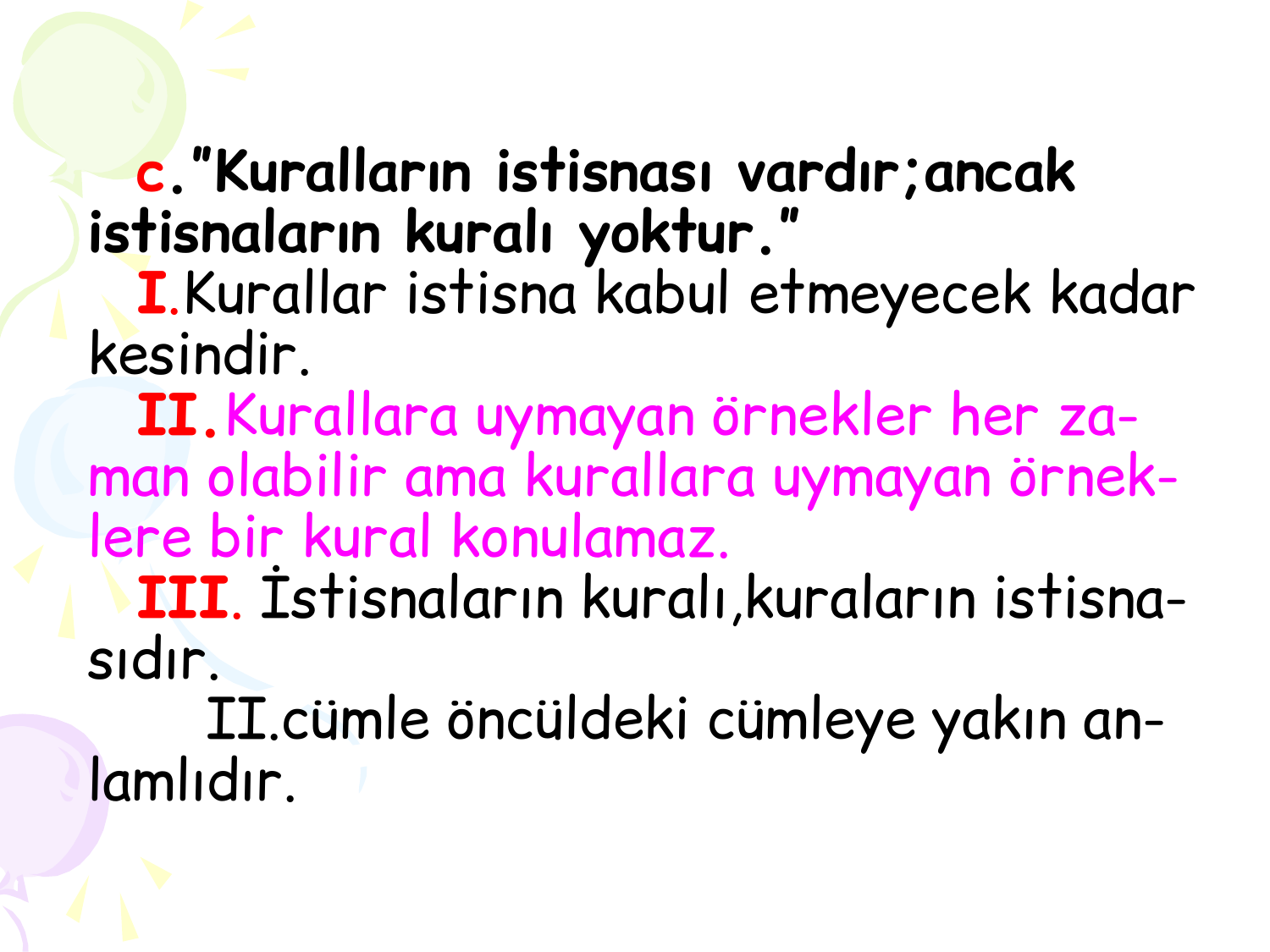

# c.”Kuralların istisnası vardır;ancak istisnaların kuralı yoktur.” I.Kurallar istisna kabul etmeyecek kadar kesindir. II.Kurallara uymayan örnekler her za- man olabilir ama kurallara uymayan örnek- lere bir kural konulamaz. III. İstisnaların kuralı,kuraların istisna- sıdır. II.cümle öncüldeki cümleye yakın an- lamlıdır.